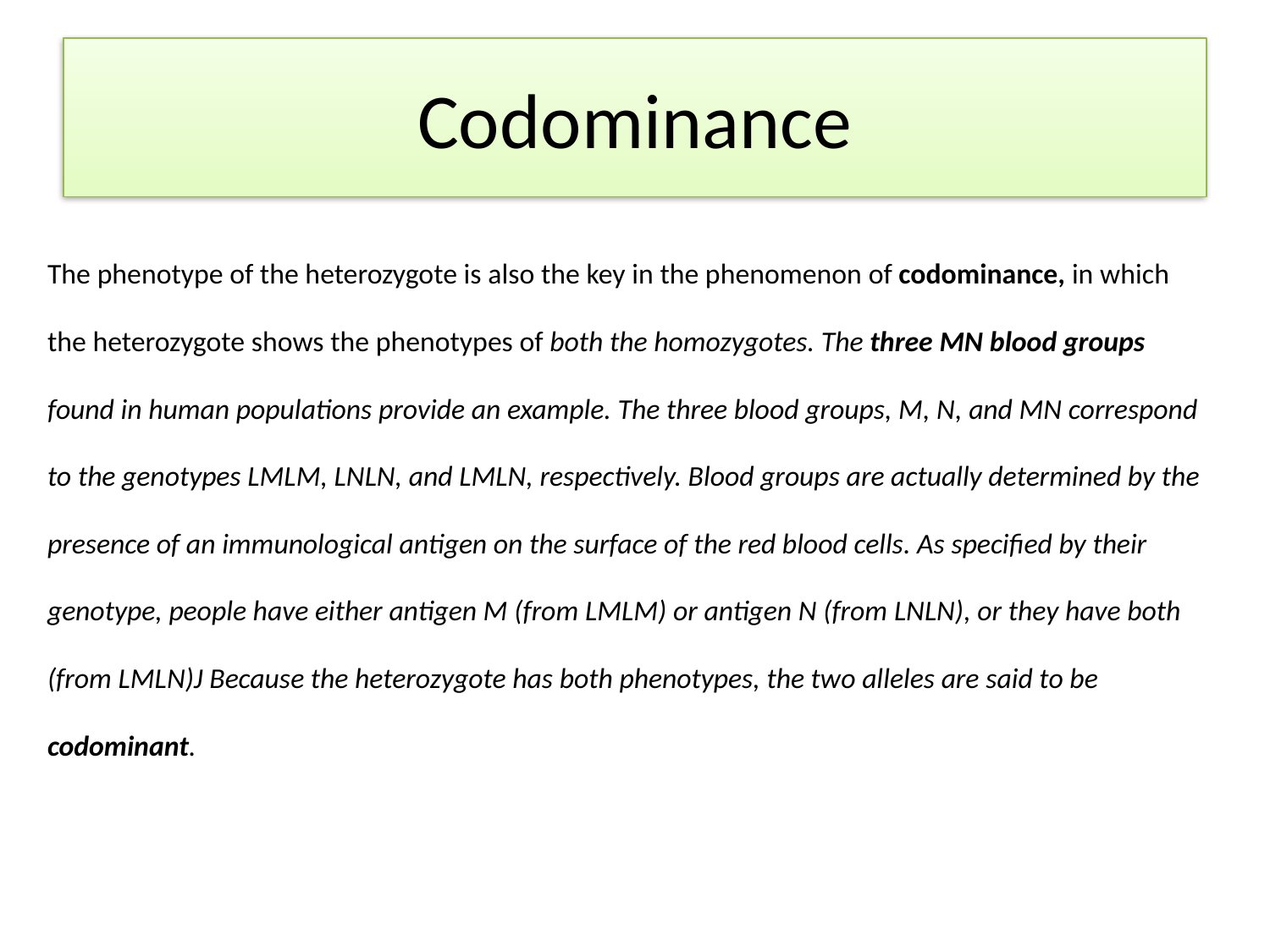

# Codominance
The phenotype of the heterozygote is also the key in the phenomenon of codominance, in which the heterozygote shows the phenotypes of both the homozygotes. The three MN blood groups found in human populations provide an example. The three blood groups, M, N, and MN correspond to the genotypes LMLM, LNLN, and LMLN, respectively. Blood groups are actually determined by the presence of an immunological antigen on the surface of the red blood cells. As specified by their genotype, people have either antigen M (from LMLM) or antigen N (from LNLN), or they have both (from LMLN)J Because the heterozygote has both phenotypes, the two alleles are said to be codominant.